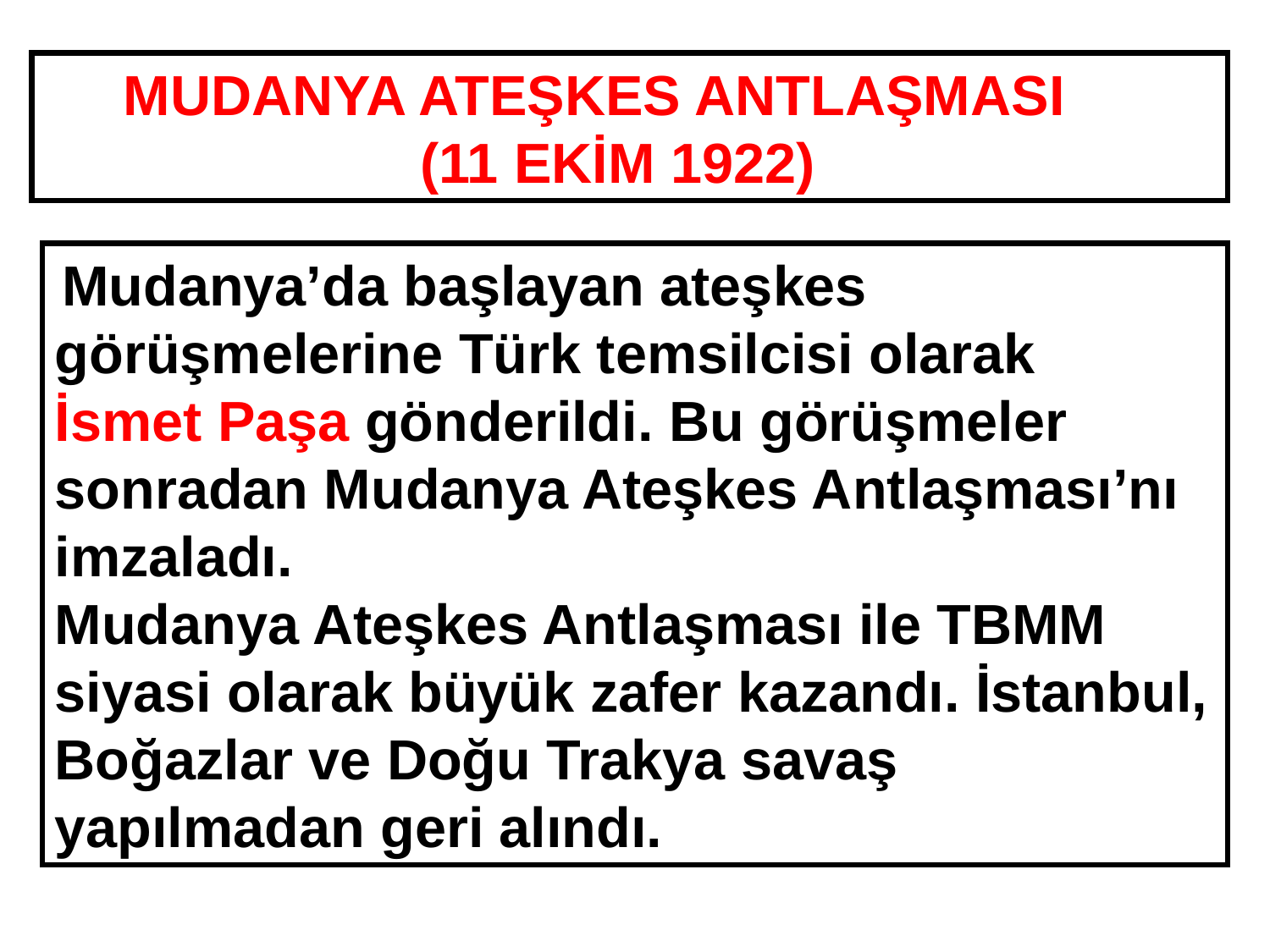

MUDANYA ATEŞKES ANTLAŞMASI
                        (11 EKİM 1922)
 Mudanya’da başlayan ateşkes
görüşmelerine Türk temsilcisi olarak
İsmet Paşa gönderildi. Bu görüşmeler sonradan Mudanya Ateşkes Antlaşması’nı imzaladı.
Mudanya Ateşkes Antlaşması ile TBMM siyasi olarak büyük zafer kazandı. İstanbul, Boğazlar ve Doğu Trakya savaş yapılmadan geri alındı.